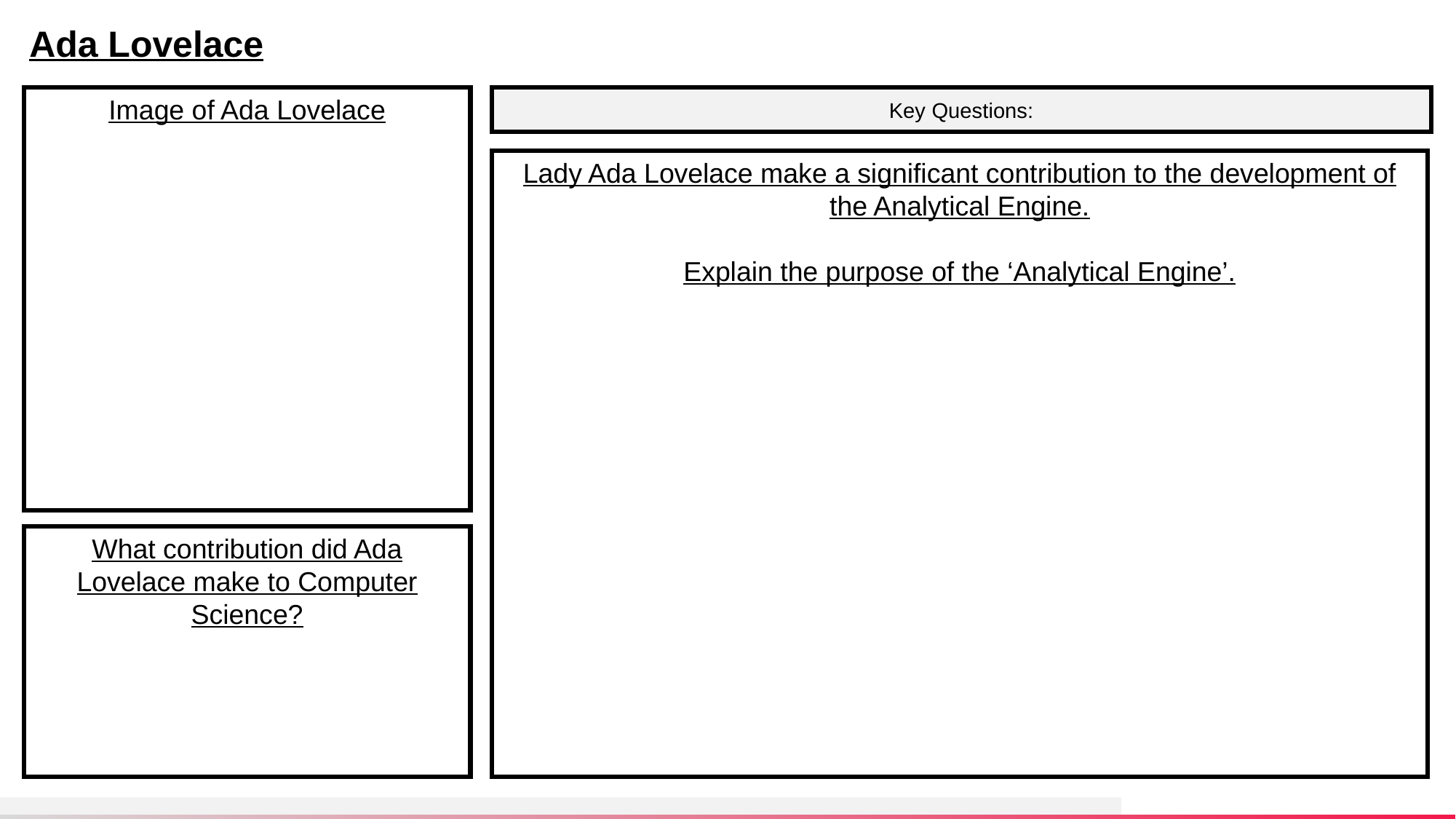

Ada Lovelace
Image of Ada Lovelace
Key Questions:
Lady Ada Lovelace make a significant contribution to the development of the Analytical Engine.

Explain the purpose of the ‘Analytical Engine’.
What contribution did Ada Lovelace make to Computer Science?